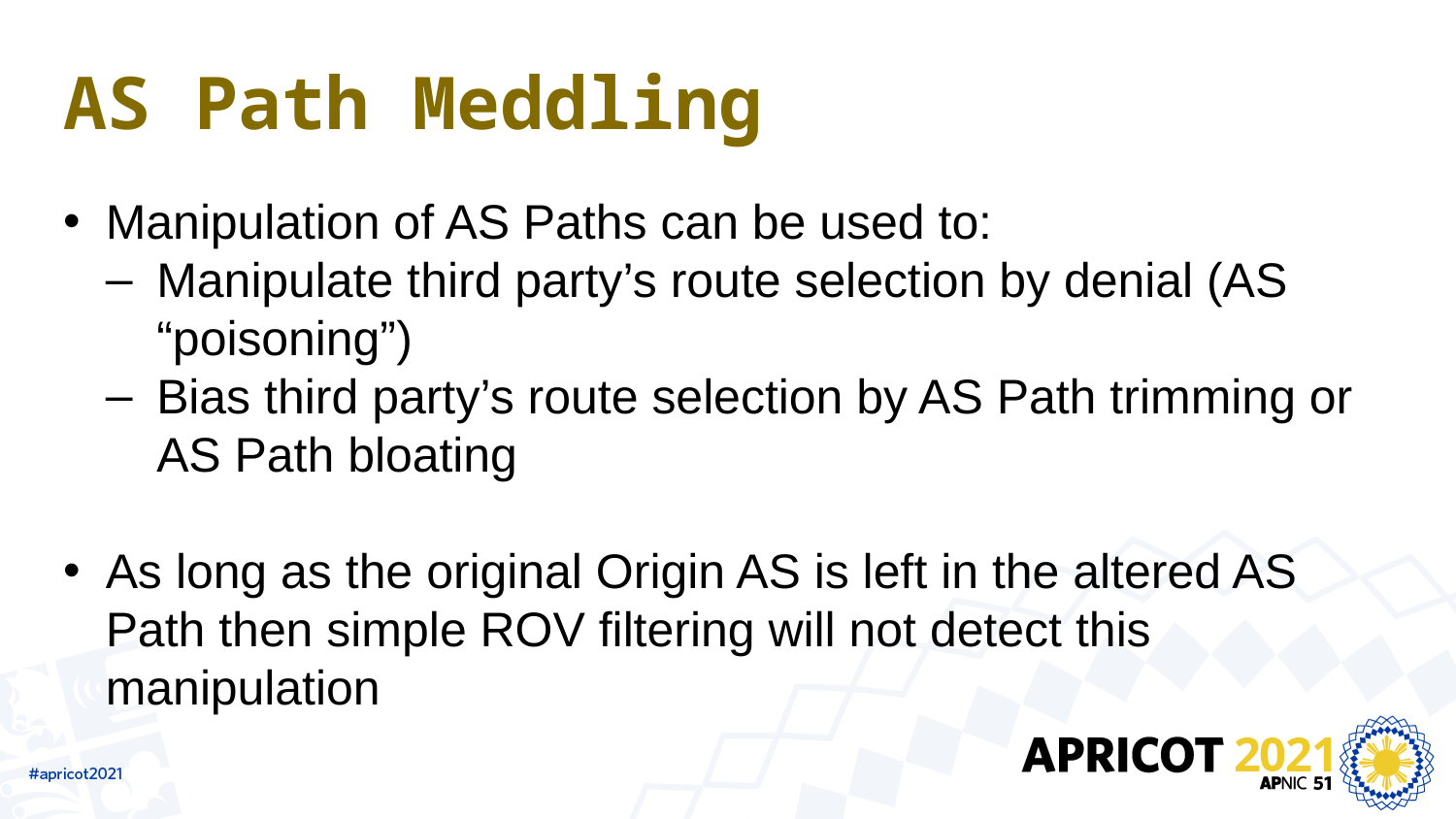

# AS Path Meddling
Manipulation of AS Paths can be used to:
Manipulate third party’s route selection by denial (AS “poisoning”)
Bias third party’s route selection by AS Path trimming or AS Path bloating

As long as the original Origin AS is left in the altered AS Path then simple ROV filtering will not detect this manipulation